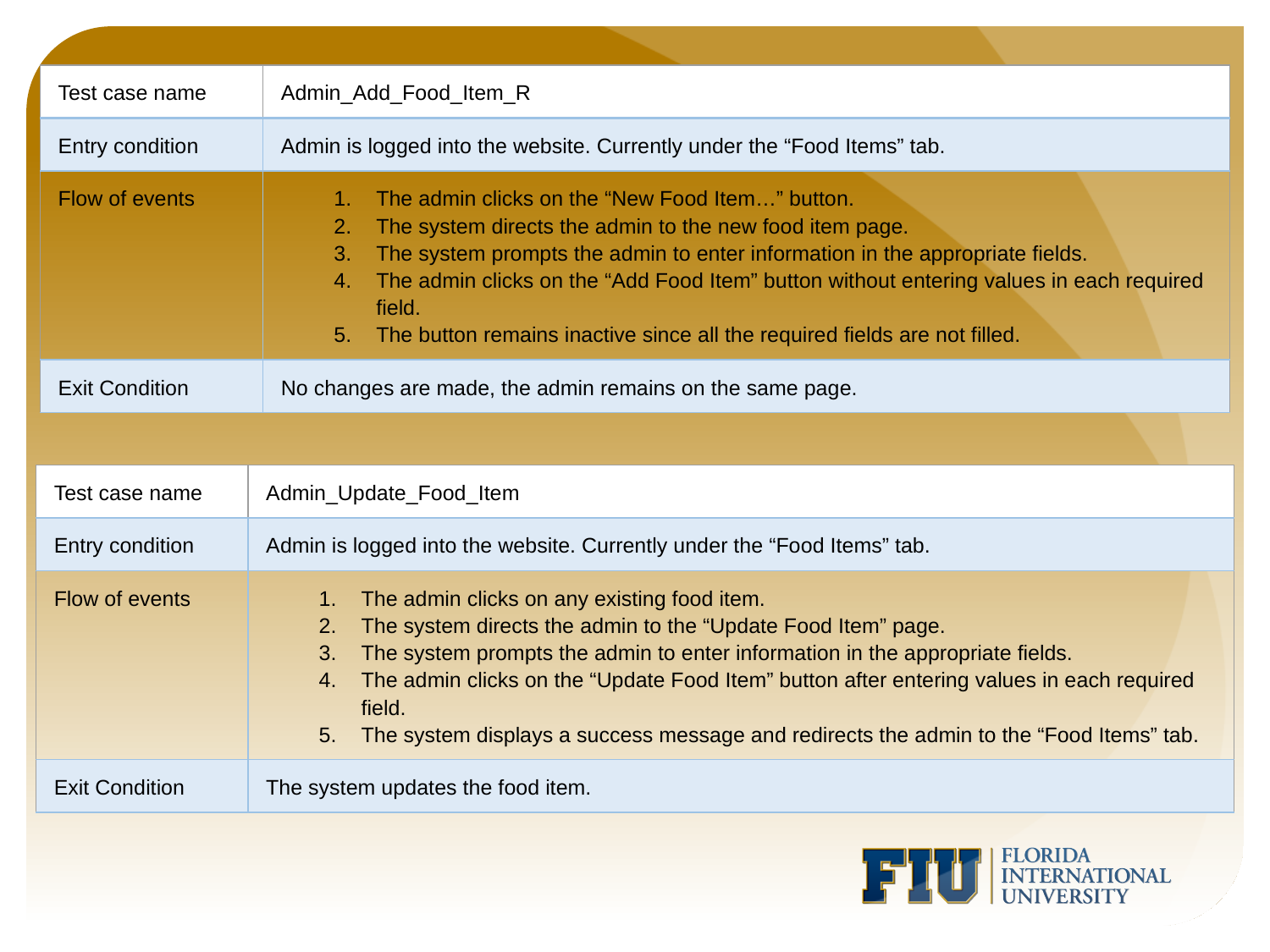

| Test case name | Admin\_Add\_Food\_Item\_R |
| --- | --- |
| Entry condition | Admin is logged into the website. Currently under the “Food Items” tab. |
| Flow of events | The admin clicks on the “New Food Item…” button. The system directs the admin to the new food item page. The system prompts the admin to enter information in the appropriate fields. The admin clicks on the “Add Food Item” button without entering values in each required field. The button remains inactive since all the required fields are not filled. |
| Exit Condition | No changes are made, the admin remains on the same page. |
| Test case name | Admin\_Update\_Food\_Item |
| --- | --- |
| Entry condition | Admin is logged into the website. Currently under the “Food Items” tab. |
| Flow of events | The admin clicks on any existing food item. The system directs the admin to the “Update Food Item” page. The system prompts the admin to enter information in the appropriate fields. The admin clicks on the “Update Food Item” button after entering values in each required field. The system displays a success message and redirects the admin to the “Food Items” tab. |
| Exit Condition | The system updates the food item. |